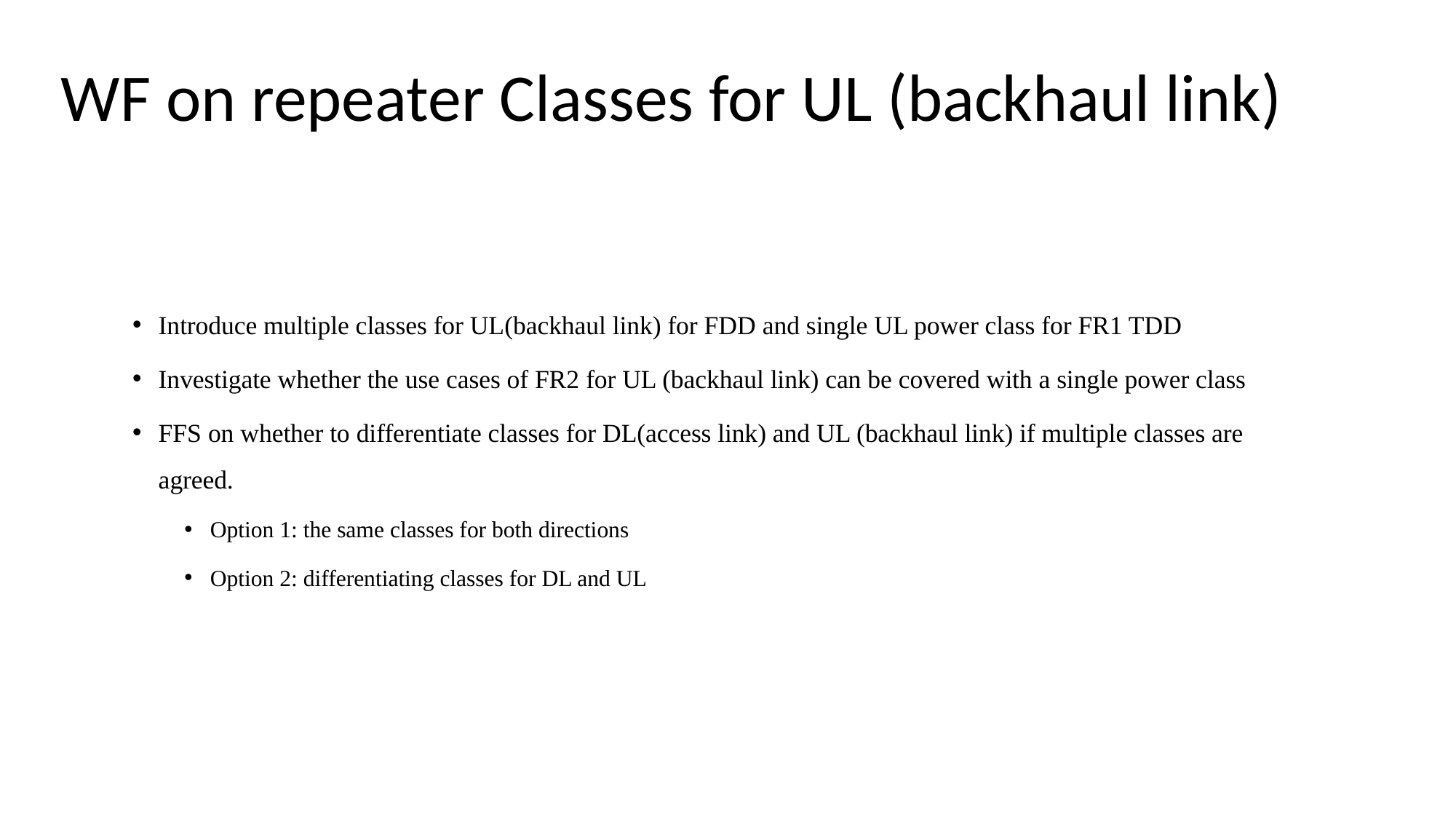

# WF on repeater Classes for UL (backhaul link)
Introduce multiple classes for UL(backhaul link) for FDD and single UL power class for FR1 TDD
Investigate whether the use cases of FR2 for UL (backhaul link) can be covered with a single power class
FFS on whether to differentiate classes for DL(access link) and UL (backhaul link) if multiple classes are agreed.
Option 1: the same classes for both directions
Option 2: differentiating classes for DL and UL